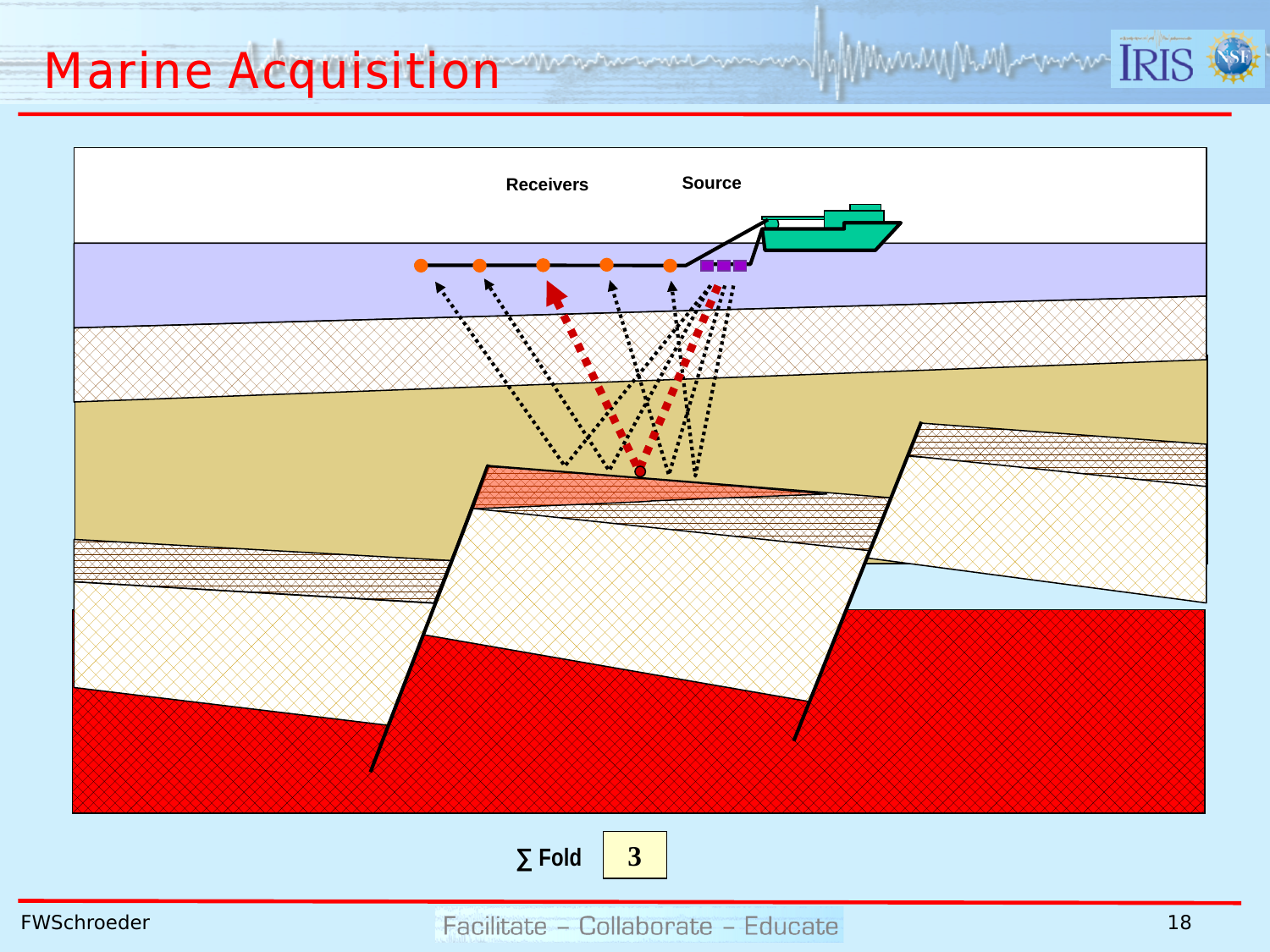

# Marine Acquisition

Source
Receivers

3
∑ Fold